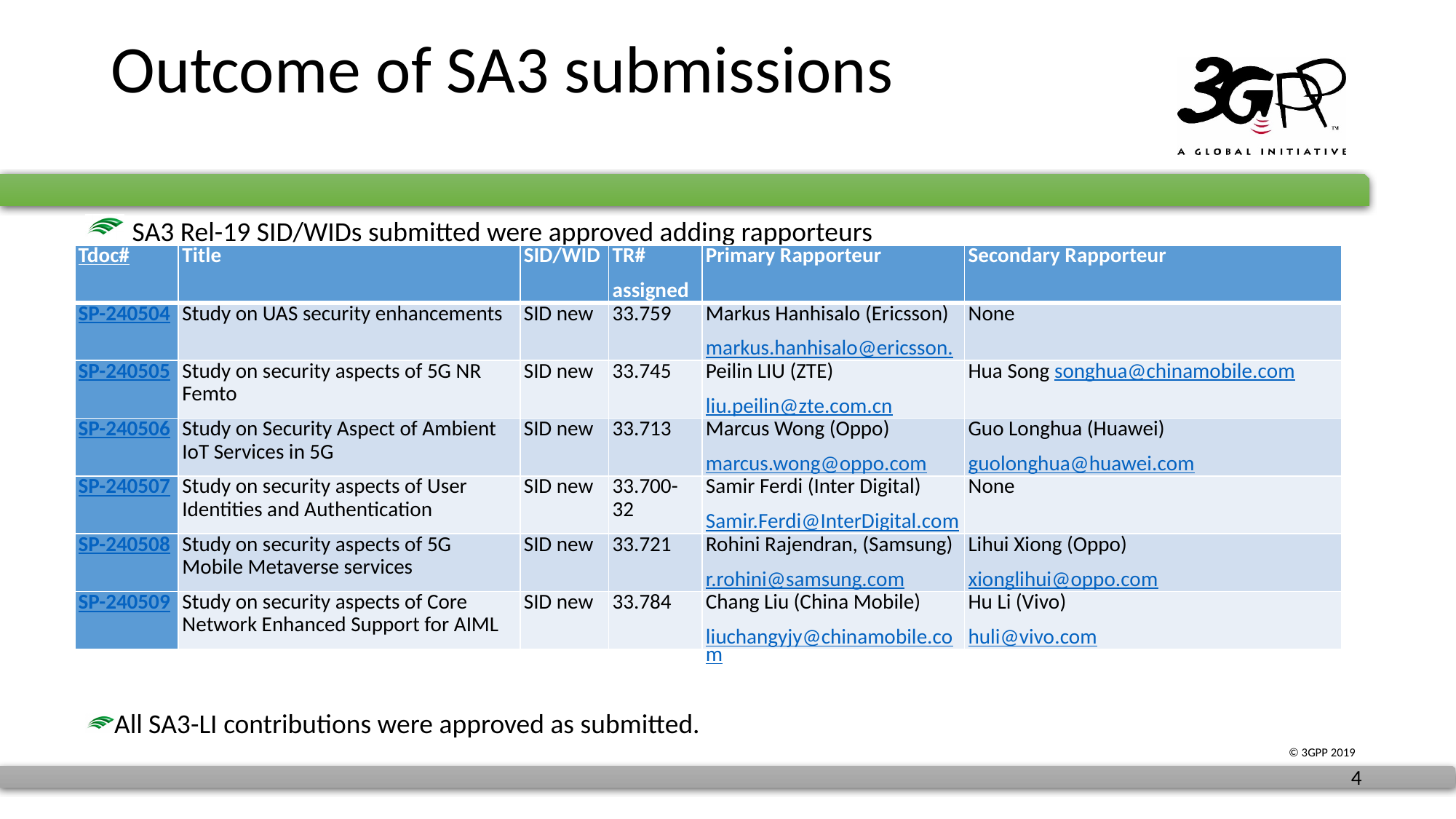

# Outcome of SA3 submissions
 SA3 Rel-19 SID/WIDs submitted were approved adding rapporteurs

All SA3-LI contributions were approved as submitted.

| Tdoc# | Title | SID/WID | TR# assigned | Primary Rapporteur | Secondary Rapporteur |
| --- | --- | --- | --- | --- | --- |
| SP-240504 | Study on UAS security enhancements | SID new | 33.759 | Markus Hanhisalo (Ericsson) markus.hanhisalo@ericsson.com | None |
| SP-240505 | Study on security aspects of 5G NR Femto | SID new | 33.745 | Peilin LIU (ZTE) liu.peilin@zte.com.cn | Hua Song songhua@chinamobile.com |
| SP-240506 | Study on Security Aspect of Ambient IoT Services in 5G | SID new | 33.713 | Marcus Wong (Oppo) marcus.wong@oppo.com | Guo Longhua (Huawei) guolonghua@huawei.com |
| SP-240507 | Study on security aspects of User Identities and Authentication | SID new | 33.700-32 | Samir Ferdi (Inter Digital) Samir.Ferdi@InterDigital.com | None |
| SP-240508 | Study on security aspects of 5G Mobile Metaverse services | SID new | 33.721 | Rohini Rajendran, (Samsung) r.rohini@samsung.com | Lihui Xiong (Oppo) xionglihui@oppo.com |
| SP-240509 | Study on security aspects of Core Network Enhanced Support for AIML | SID new | 33.784 | Chang Liu (China Mobile) liuchangyjy@chinamobile.com | Hu Li (Vivo) huli@vivo.com |